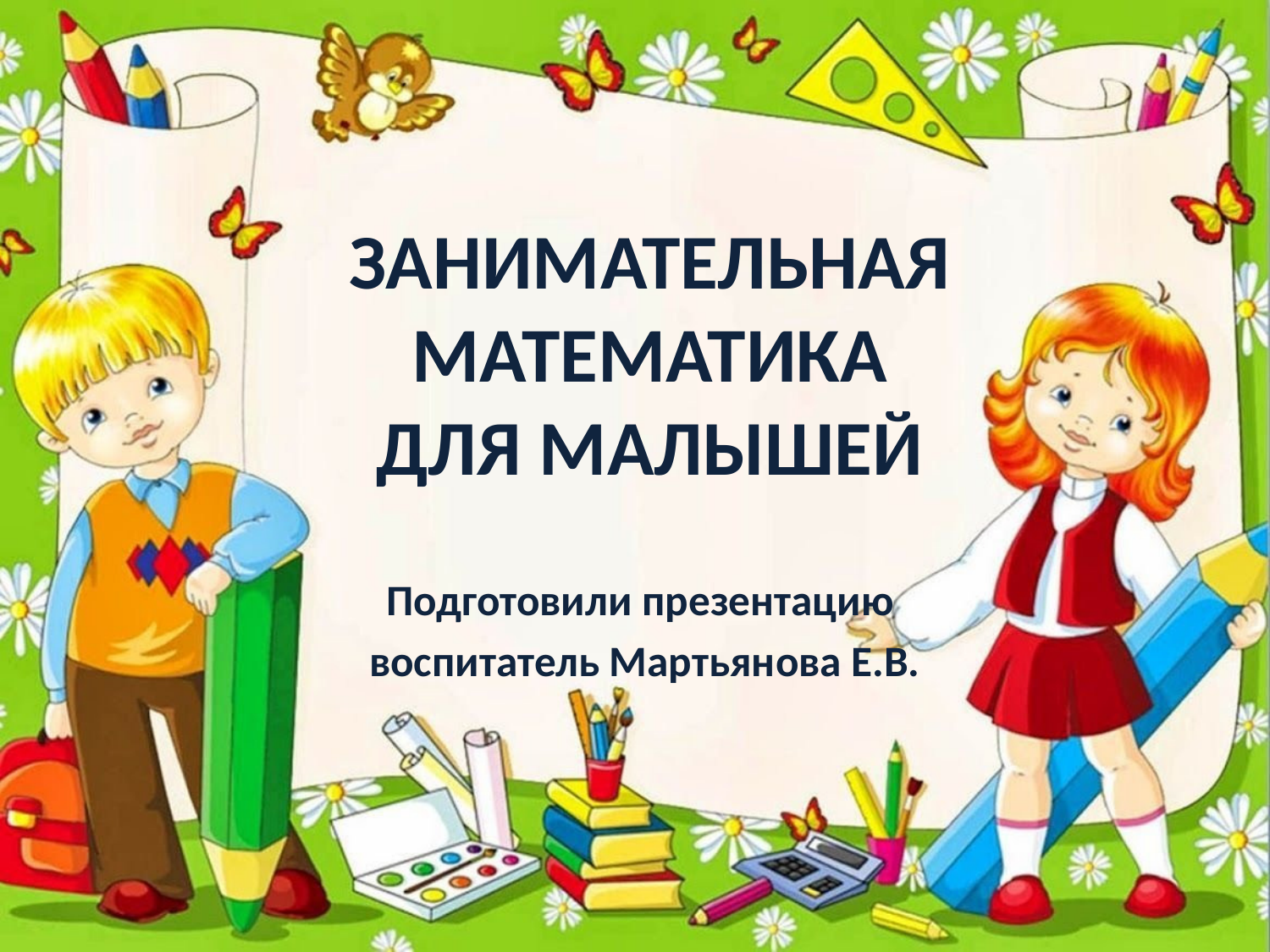

# ЗАНИМАТЕЛЬНАЯ МАТЕМАТИКА ДЛЯ МАЛЫШЕЙ
Подготовили презентацию
 воспитатель Мартьянова Е.В.